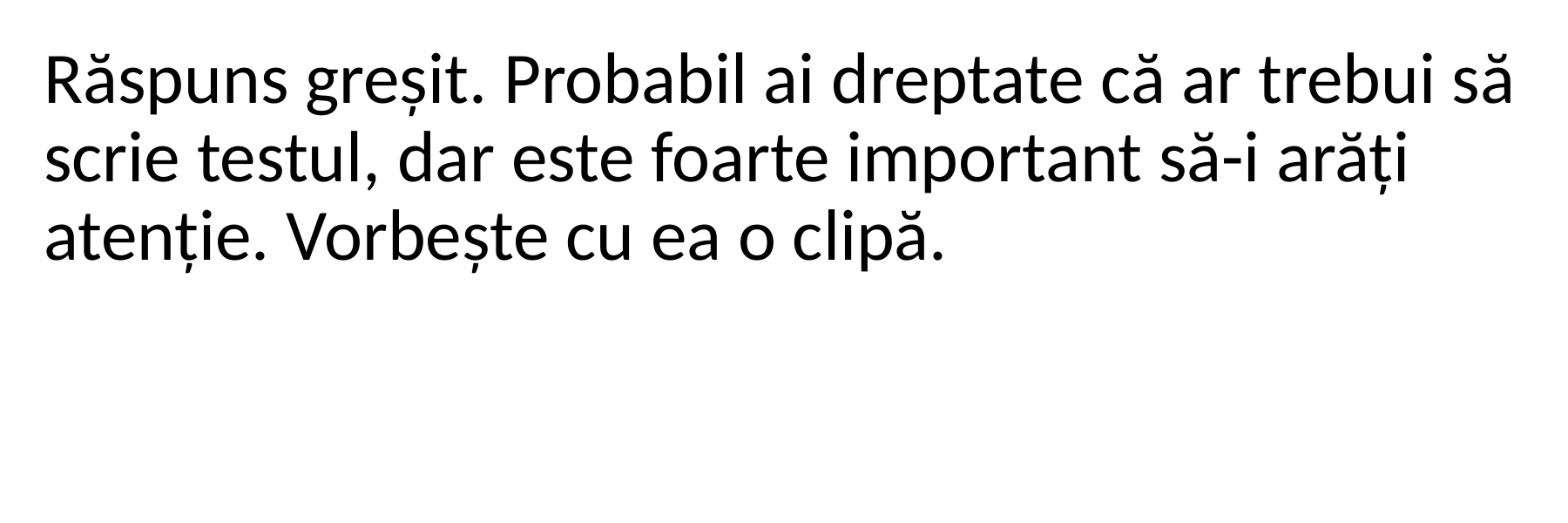

Răspuns greșit. Probabil ai dreptate că ar trebui să scrie testul, dar este foarte important să-i arăți atenție. Vorbește cu ea o clipă.